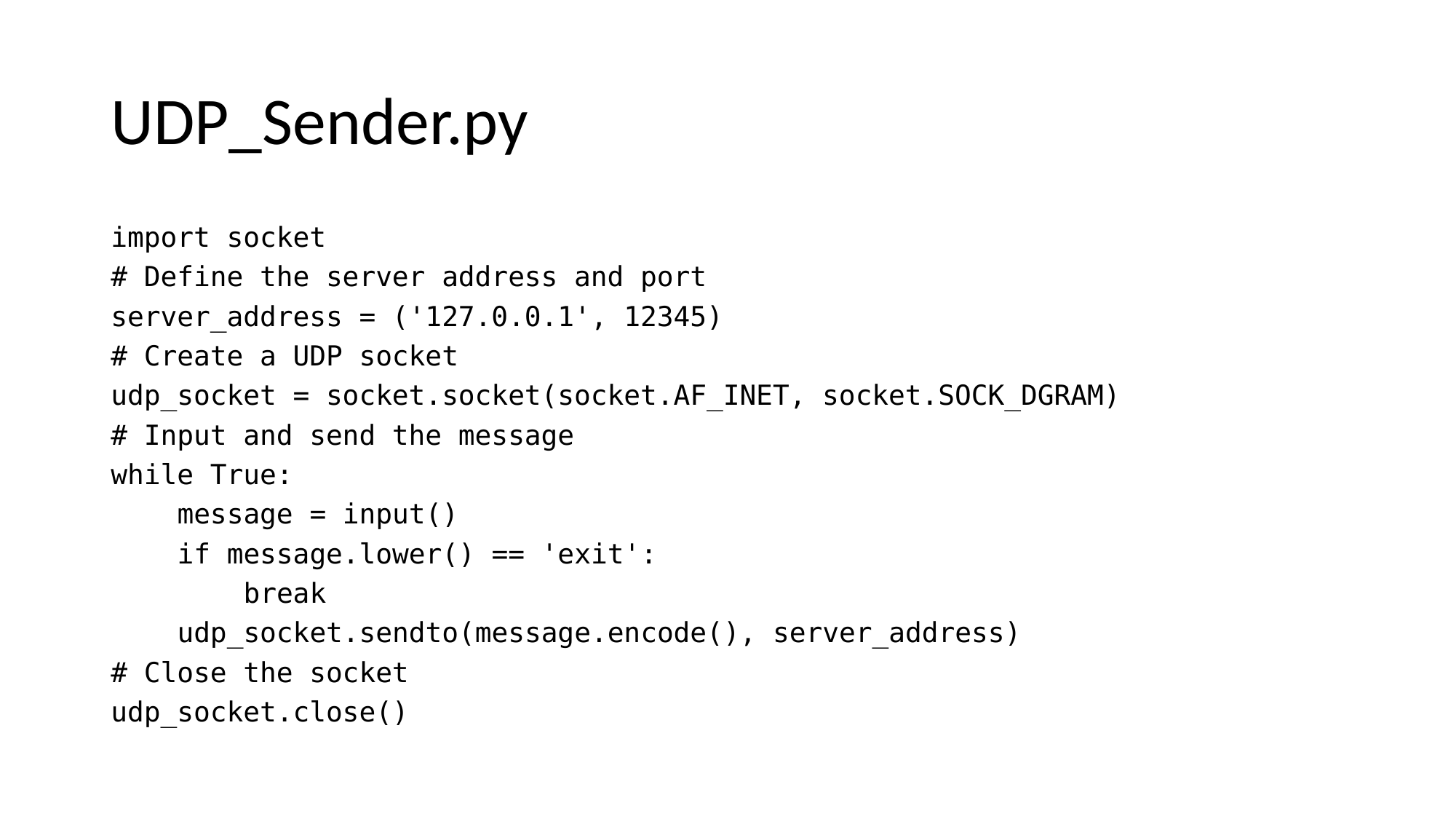

# UDP_Sender.py
import socket
# Define the server address and port
server_address = ('127.0.0.1', 12345)
# Create a UDP socket
udp_socket = socket.socket(socket.AF_INET, socket.SOCK_DGRAM)
# Input and send the message
while True:
    message = input()
    if message.lower() == 'exit':
        break
    udp_socket.sendto(message.encode(), server_address)
# Close the socket
udp_socket.close()